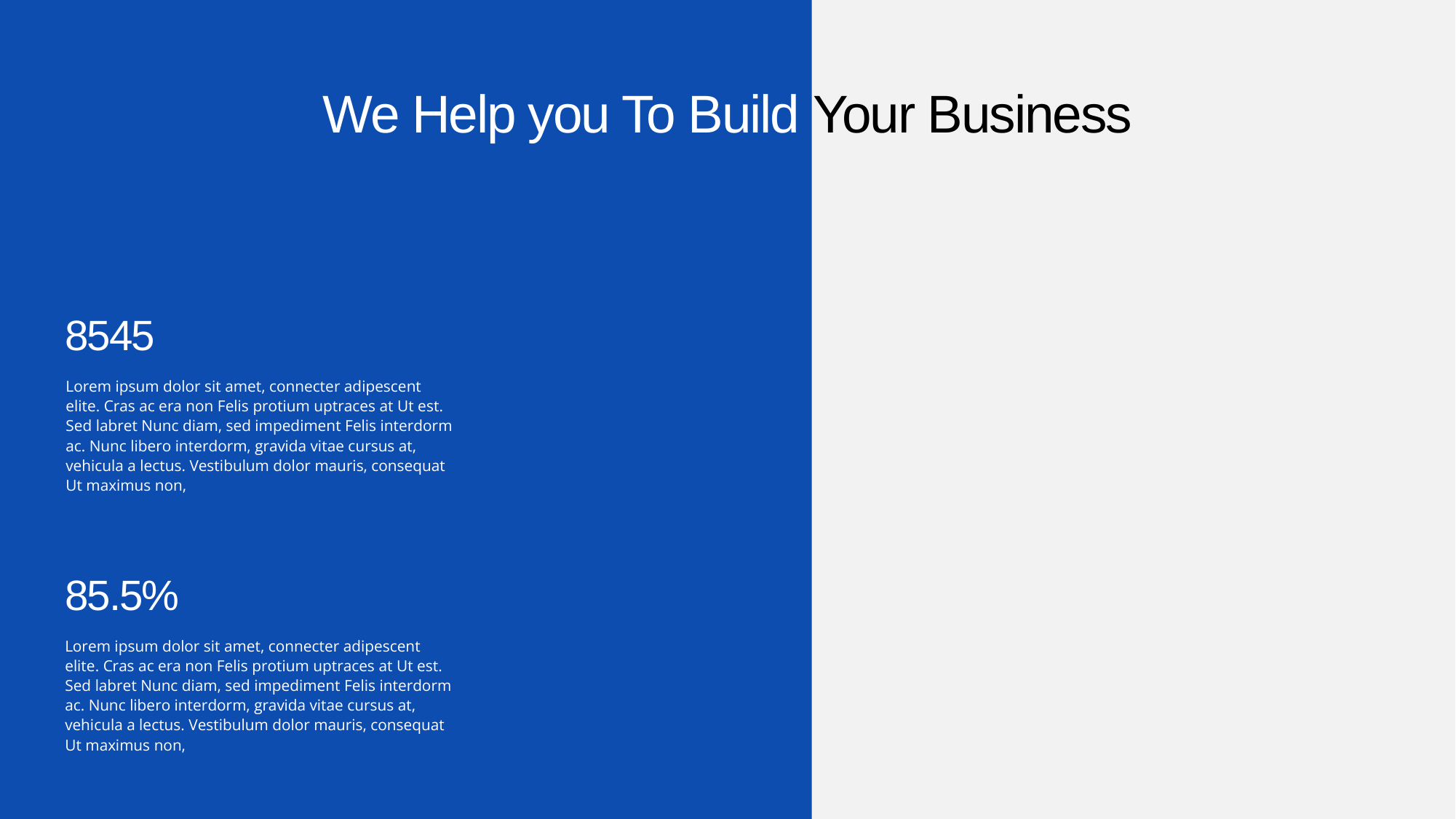

We Help you To Build Your Business

8545
Lorem ipsum dolor sit amet, connecter adipescent elite. Cras ac era non Felis protium uptraces at Ut est. Sed labret Nunc diam, sed impediment Felis interdorm ac. Nunc libero interdorm, gravida vitae cursus at, vehicula a lectus. Vestibulum dolor mauris, consequat Ut maximus non,
85.5%
Lorem ipsum dolor sit amet, connecter adipescent elite. Cras ac era non Felis protium uptraces at Ut est. Sed labret Nunc diam, sed impediment Felis interdorm ac. Nunc libero interdorm, gravida vitae cursus at, vehicula a lectus. Vestibulum dolor mauris, consequat Ut maximus non,